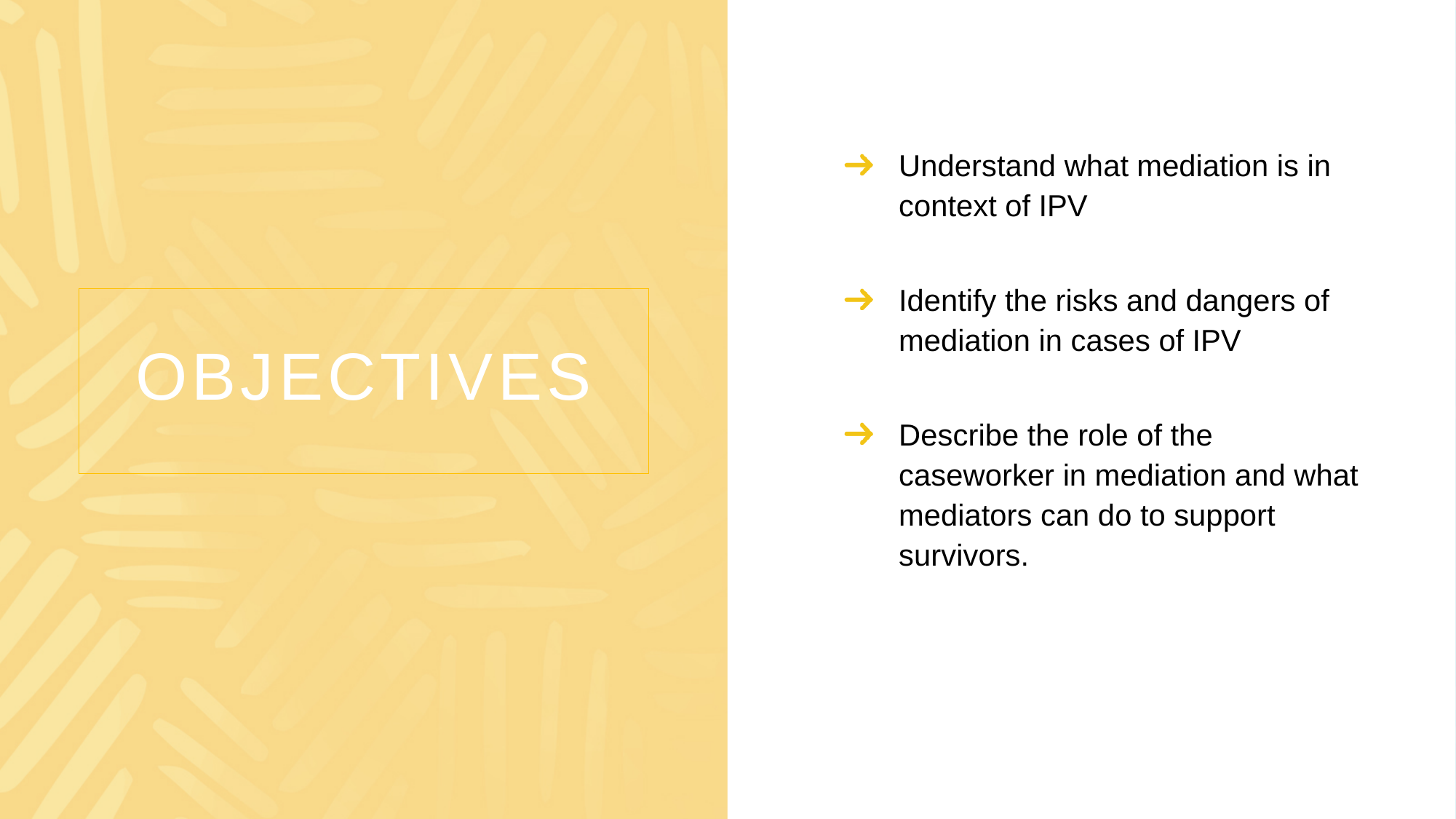

Understand what mediation is in context of IPV
Identify the risks and dangers of mediation in cases of IPV
Describe the role of the caseworker in mediation and what mediators can do to support survivors.

# objectives